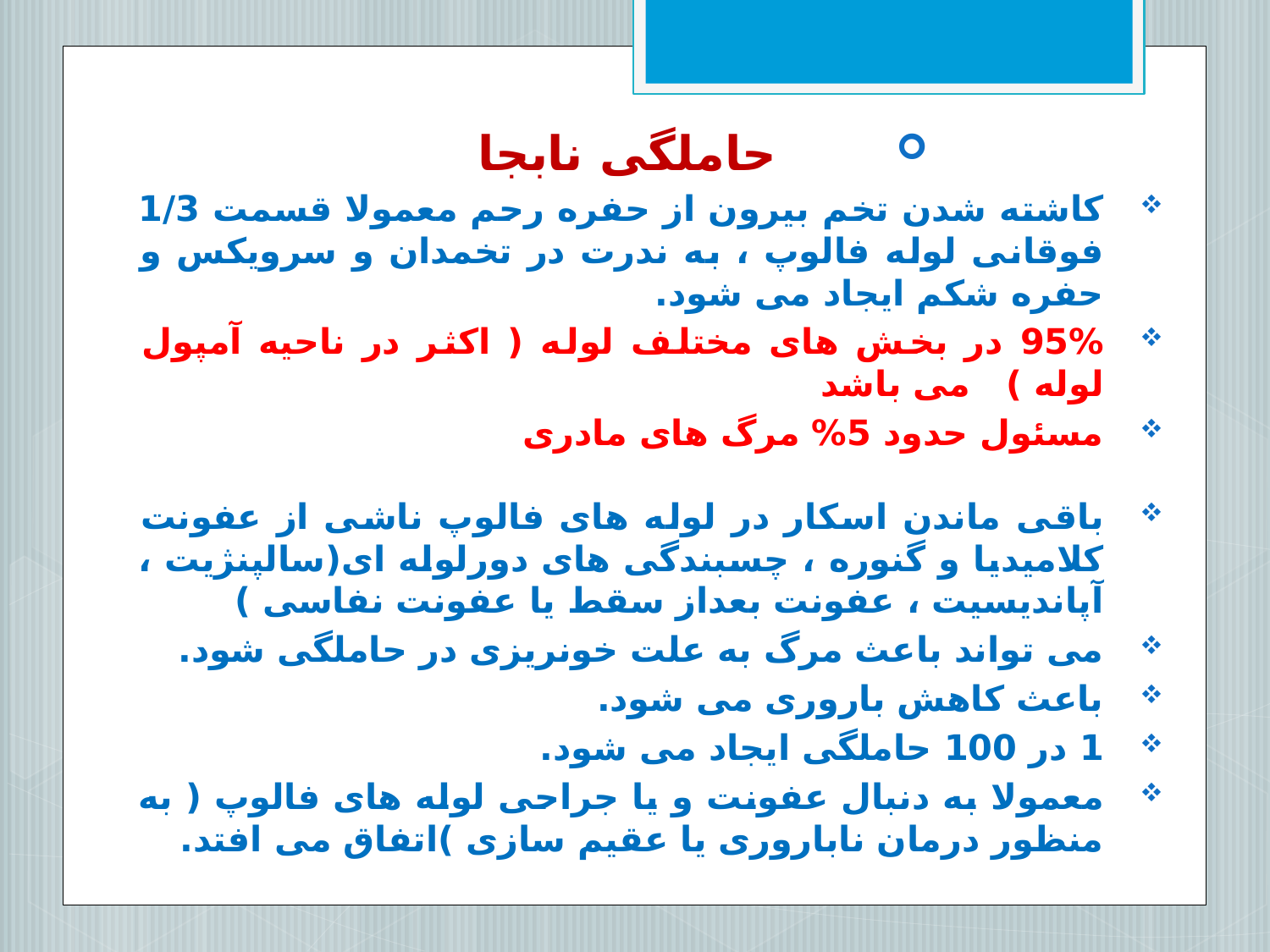

حاملگی نابجا
کاشته شدن تخم بیرون از حفره رحم معمولا قسمت 1/3 فوقانی لوله فالوپ ، به ندرت در تخمدان و سرویکس و حفره شکم ایجاد می شود.
95% در بخش های مختلف لوله ( اکثر در ناحیه آمپول لوله )   می باشد
مسئول حدود 5% مرگ های مادری

باقی ماندن اسکار در لوله های فالوپ ناشی از عفونت کلامیدیا و گنوره ، چسبندگی های دورلوله ای(سالپنژیت ، آپاندیسیت ، عفونت بعداز سقط یا عفونت نفاسی )
می تواند باعث مرگ به علت خونریزی در حاملگی شود.
باعث کاهش باروری می شود.
1 در 100 حاملگی ایجاد می شود.
معمولا به دنبال عفونت و یا جراحی لوله های فالوپ ( به منظور درمان ناباروری یا عقیم سازی )اتفاق می افتد.